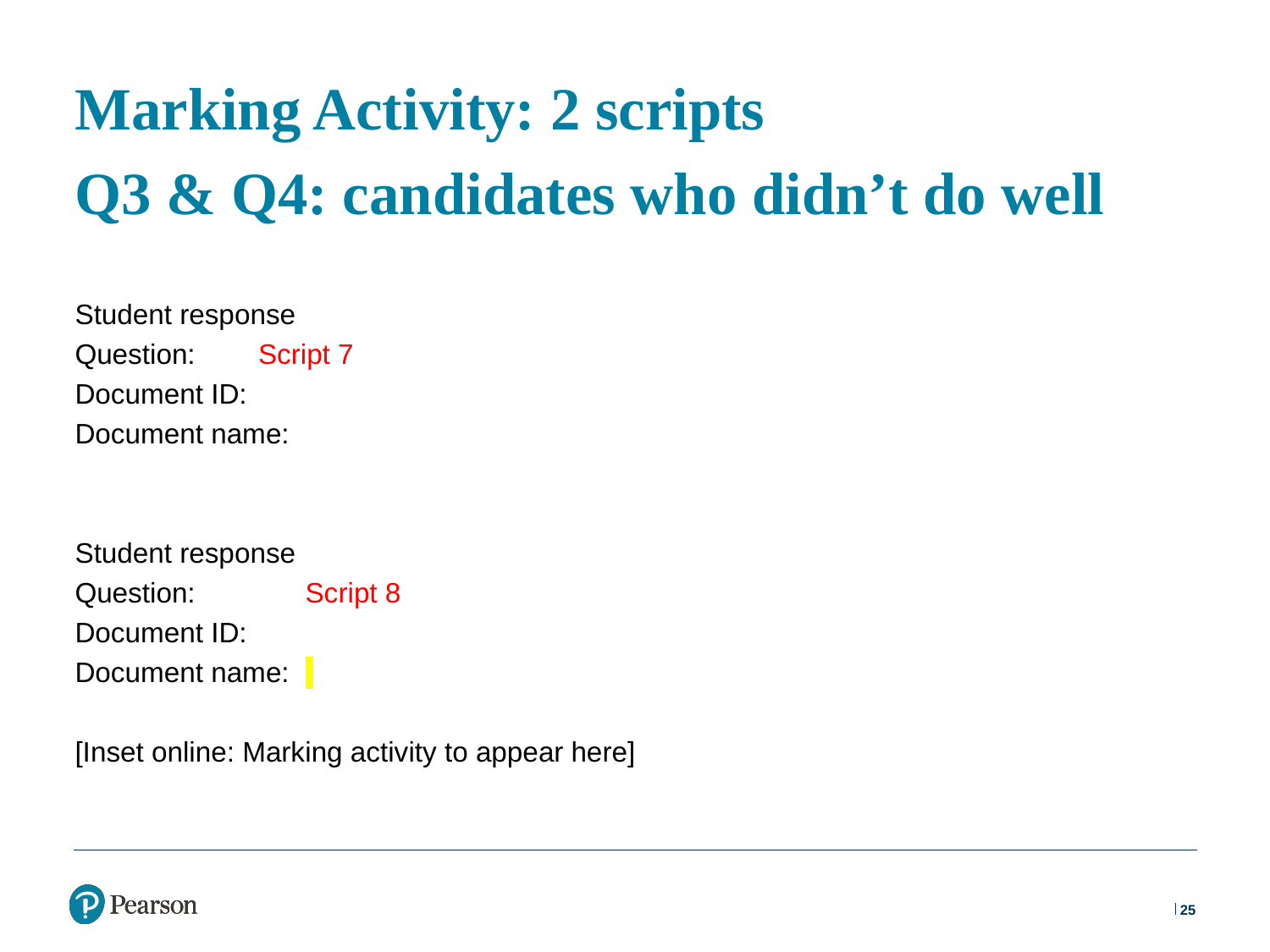

# Marking Activity: 2 scripts Q3 & Q4: candidates who didn’t do well

Student response
Question:        Script 7
Document ID:
Document name:

Student response
Question:              Script 8
Document ID:
Document name:

[Inset online: Marking activity to appear here]

25